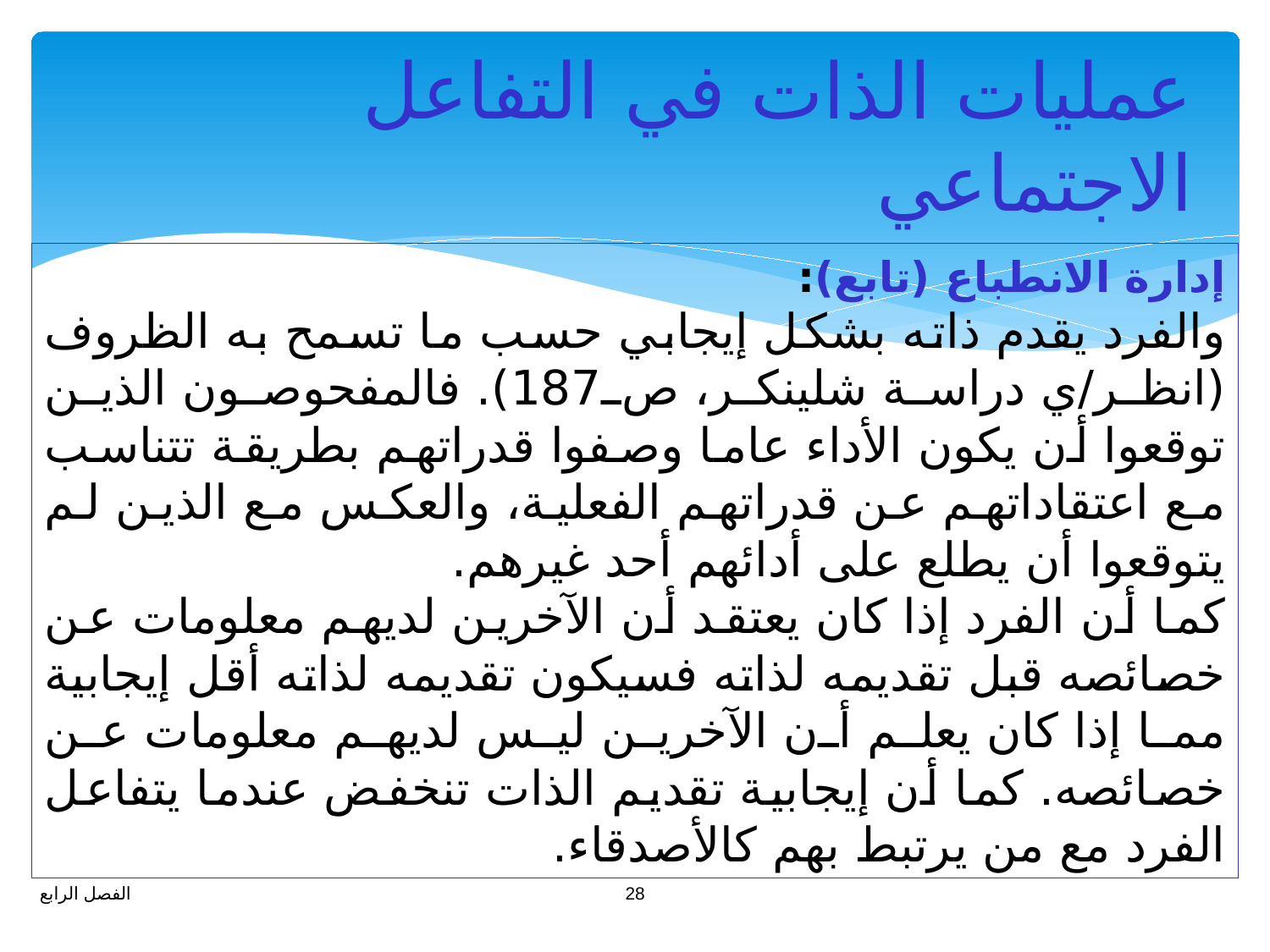

# عمليات الذات في التفاعل الاجتماعي
إدارة الانطباع (تابع):
والفرد يقدم ذاته بشكل إيجابي حسب ما تسمح به الظروف (انظر/ي دراسة شلينكر، ص187). فالمفحوصون الذين توقعوا أن يكون الأداء عاما وصفوا قدراتهم بطريقة تتناسب مع اعتقاداتهم عن قدراتهم الفعلية، والعكس مع الذين لم يتوقعوا أن يطلع على أدائهم أحد غيرهم.
كما أن الفرد إذا كان يعتقد أن الآخرين لديهم معلومات عن خصائصه قبل تقديمه لذاته فسيكون تقديمه لذاته أقل إيجابية مما إذا كان يعلم أن الآخرين ليس لديهم معلومات عن خصائصه. كما أن إيجابية تقديم الذات تنخفض عندما يتفاعل الفرد مع من يرتبط بهم كالأصدقاء.
28
الفصل الرابع